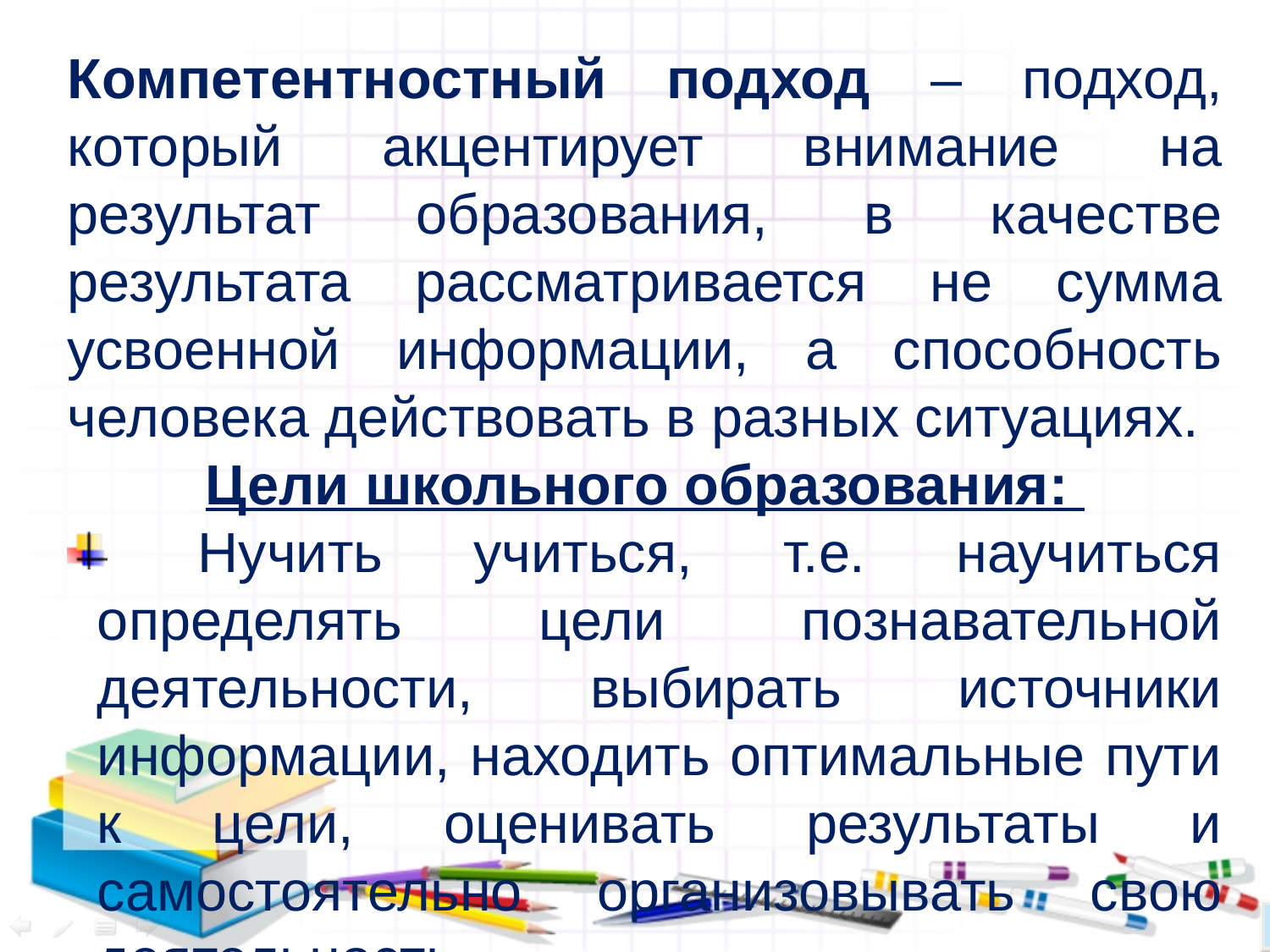

Компетентностный подход – подход, который акцентирует внимание на результат образования, в качестве результата рассматривается не сумма усвоенной информации, а способность человека действовать в разных ситуациях.
Цели школьного образования:
 Нучить учиться, т.е. научиться определять цели познавательной деятельности, выбирать источники информации, находить оптимальные пути к цели, оценивать результаты и самостоятельно организовывать свою деятельность.